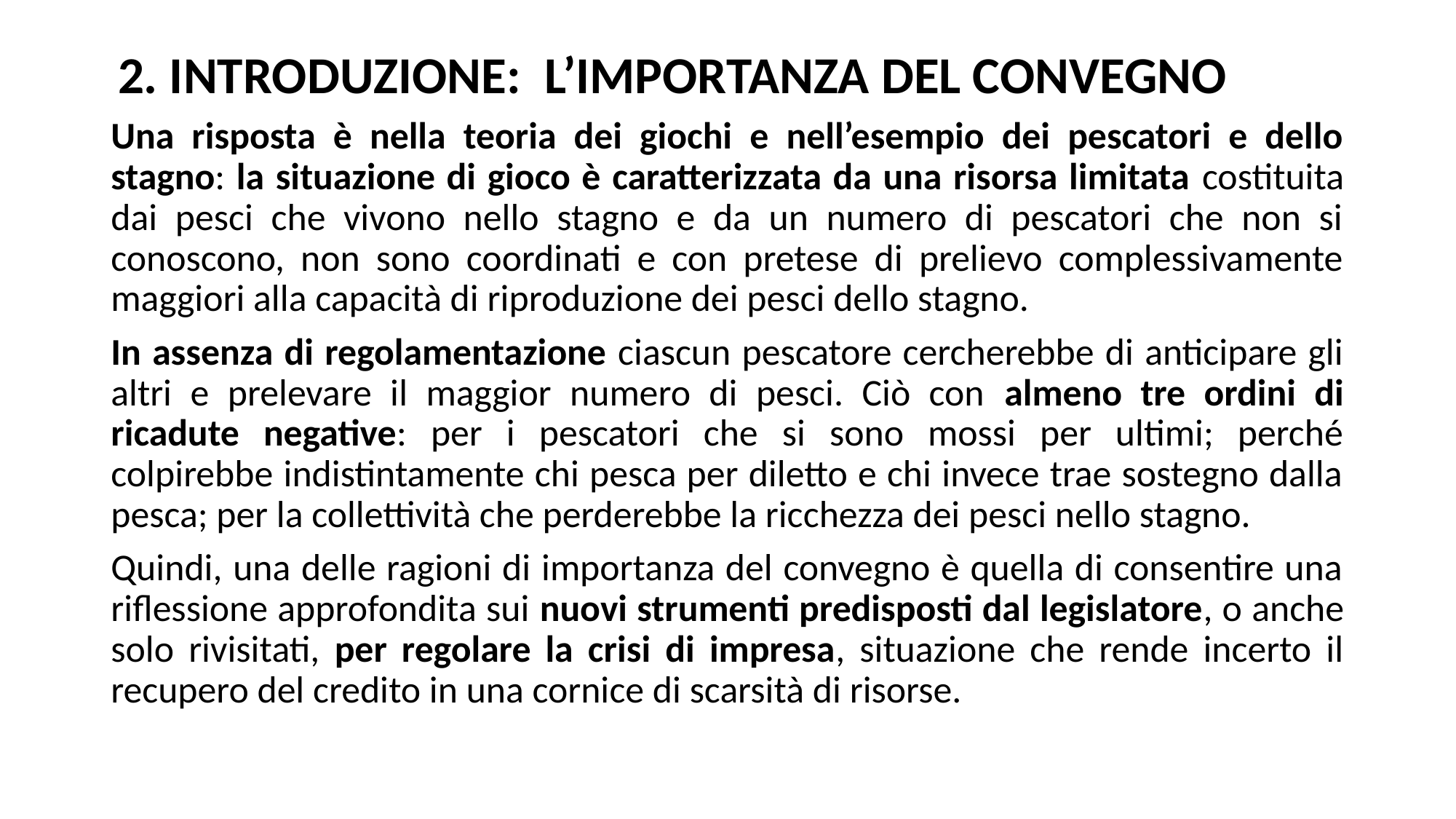

# 2. INTRODUZIONE:  L’IMPORTANZA DEL CONVEGNO
Una risposta è nella teoria dei giochi e nell’esempio dei pescatori e dello stagno: la situazione di gioco è caratterizzata da una risorsa limitata costituita dai pesci che vivono nello stagno e da un numero di pescatori che non si conoscono, non sono coordinati e con pretese di prelievo complessivamente maggiori alla capacità di riproduzione dei pesci dello stagno.
In assenza di regolamentazione ciascun pescatore cercherebbe di anticipare gli altri e prelevare il maggior numero di pesci. Ciò con almeno tre ordini di ricadute negative: per i pescatori che si sono mossi per ultimi; perché colpirebbe indistintamente chi pesca per diletto e chi invece trae sostegno dalla pesca; per la collettività che perderebbe la ricchezza dei pesci nello stagno.
Quindi, una delle ragioni di importanza del convegno è quella di consentire una riflessione approfondita sui nuovi strumenti predisposti dal legislatore, o anche solo rivisitati, per regolare la crisi di impresa, situazione che rende incerto il recupero del credito in una cornice di scarsità di risorse.